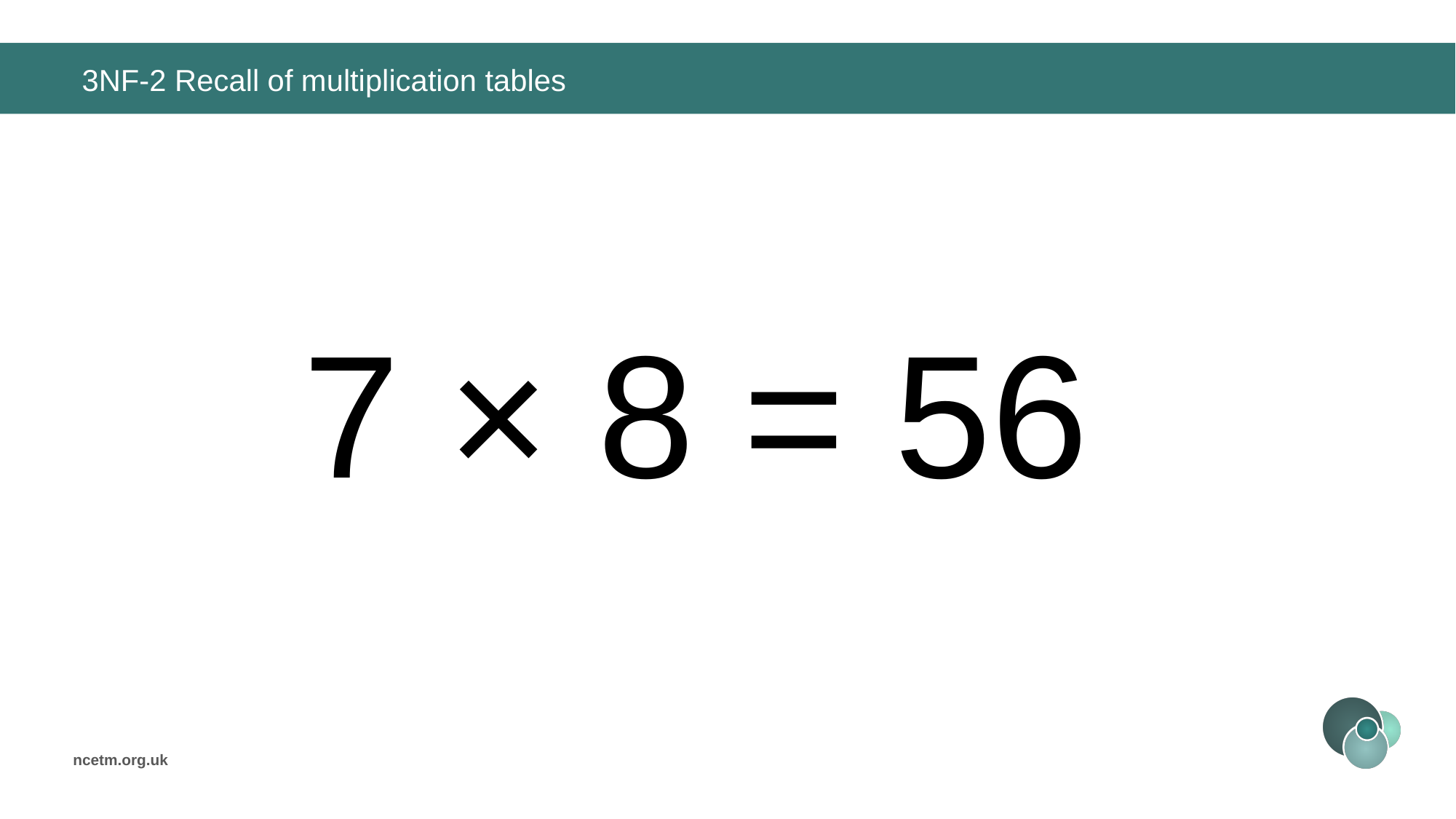

# 3NF-2 Recall of multiplication tables
7 × 8 =
56